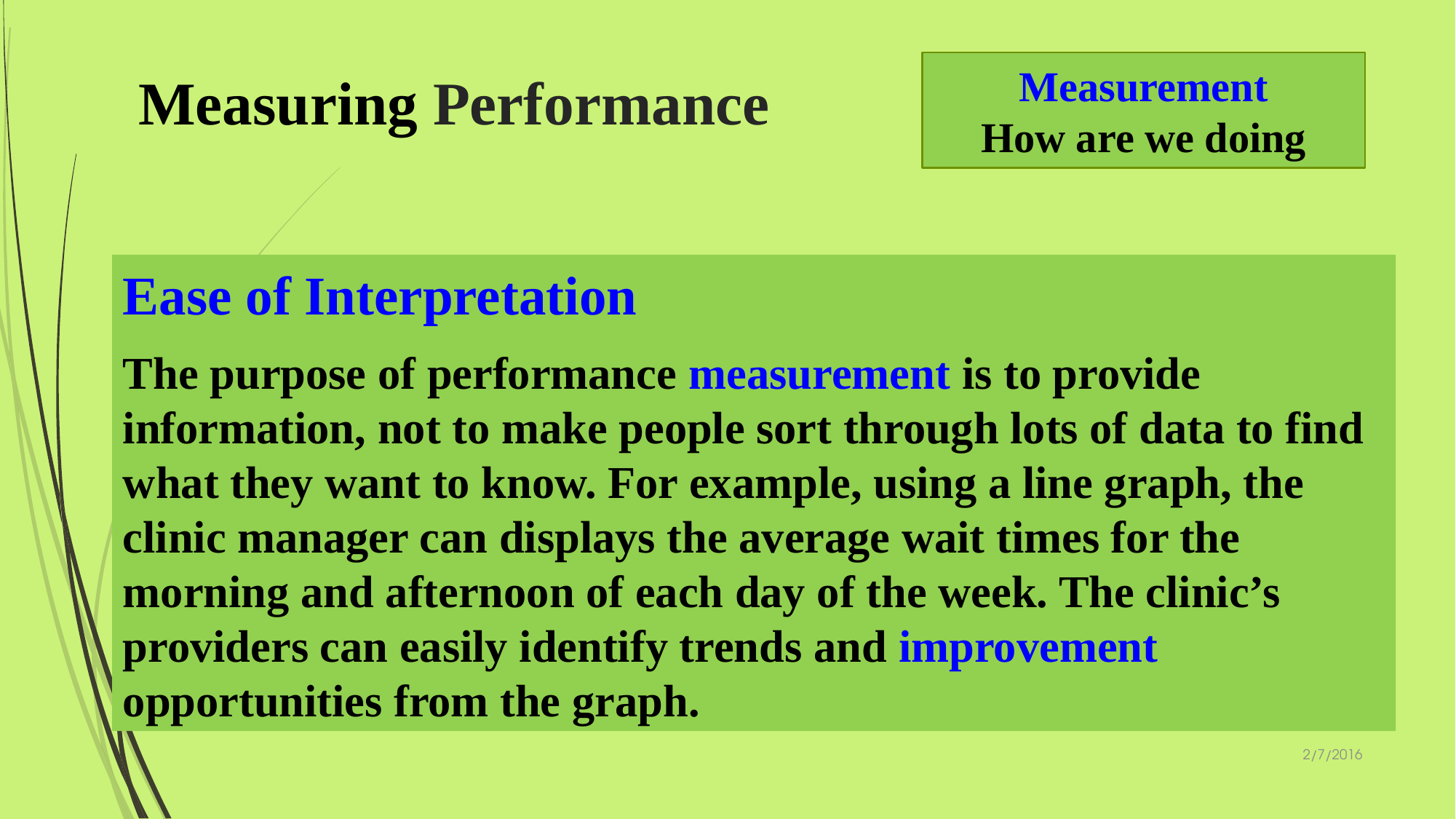

# Measuring Performance
Measurement
How are we doing

Ease of Interpretation
The purpose of performance measurement is to provide information, not to make people sort through lots of data to find what they want to know. For example, using a line graph, the clinic manager can displays the average wait times for the morning and afternoon of each day of the week. The clinic’s providers can easily identify trends and improvement opportunities from the graph.
2/7/2016
Mohammed Alnaif Ph.D.